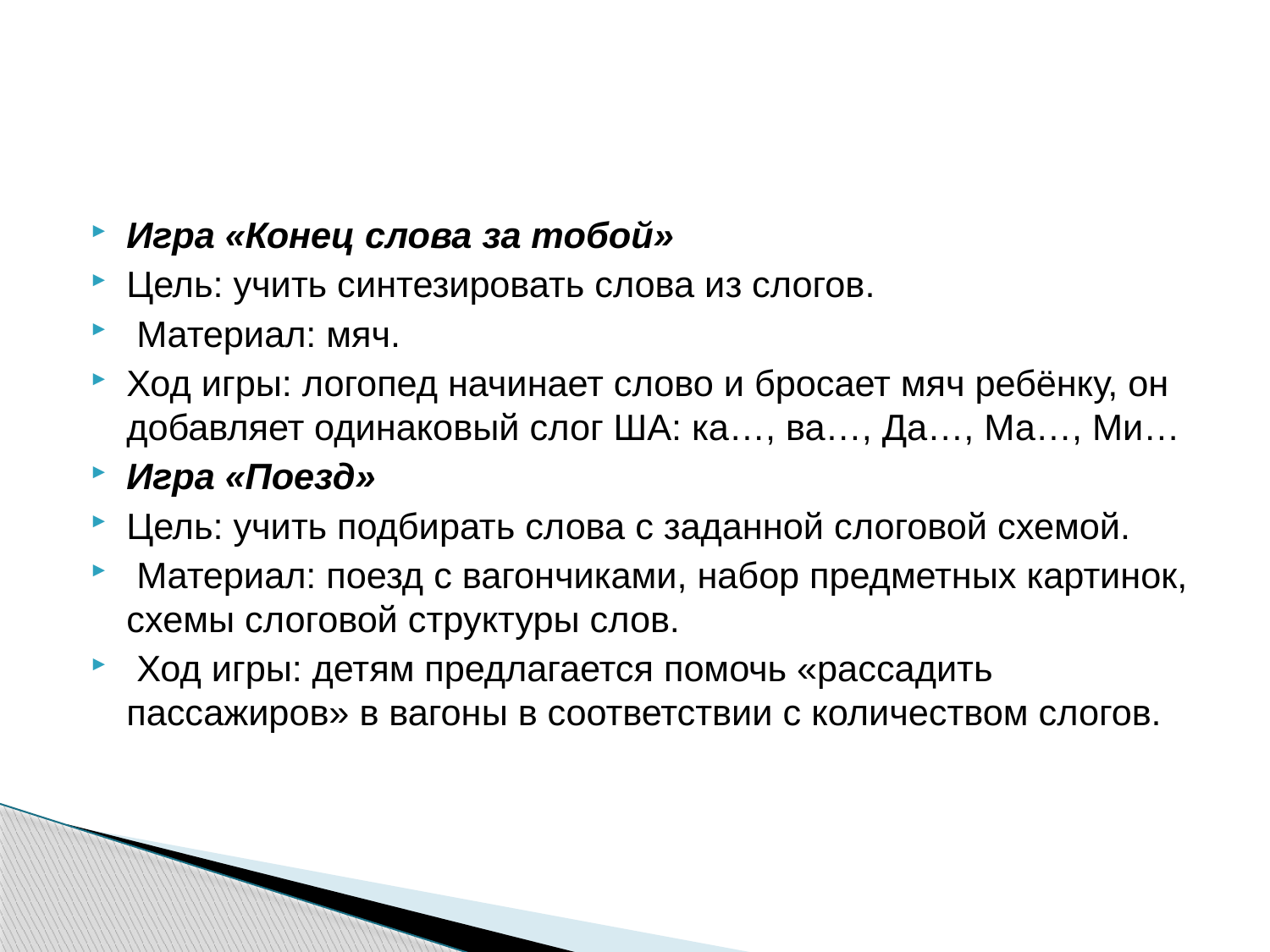

#
Игра «Конец слова за тобой»
Цель: учить синтезировать слова из слогов.
 Материал: мяч.
Ход игры: логопед начинает слово и бросает мяч ребёнку, он добавляет одинаковый слог ША: ка…, ва…, Да…, Ма…, Ми…
Игра «Поезд»
Цель: учить подбирать слова с заданной слоговой схемой.
 Материал: поезд с вагончиками, набор предметных картинок, схемы слоговой структуры слов.
 Ход игры: детям предлагается помочь «рассадить пассажиров» в вагоны в соответствии с количеством слогов.